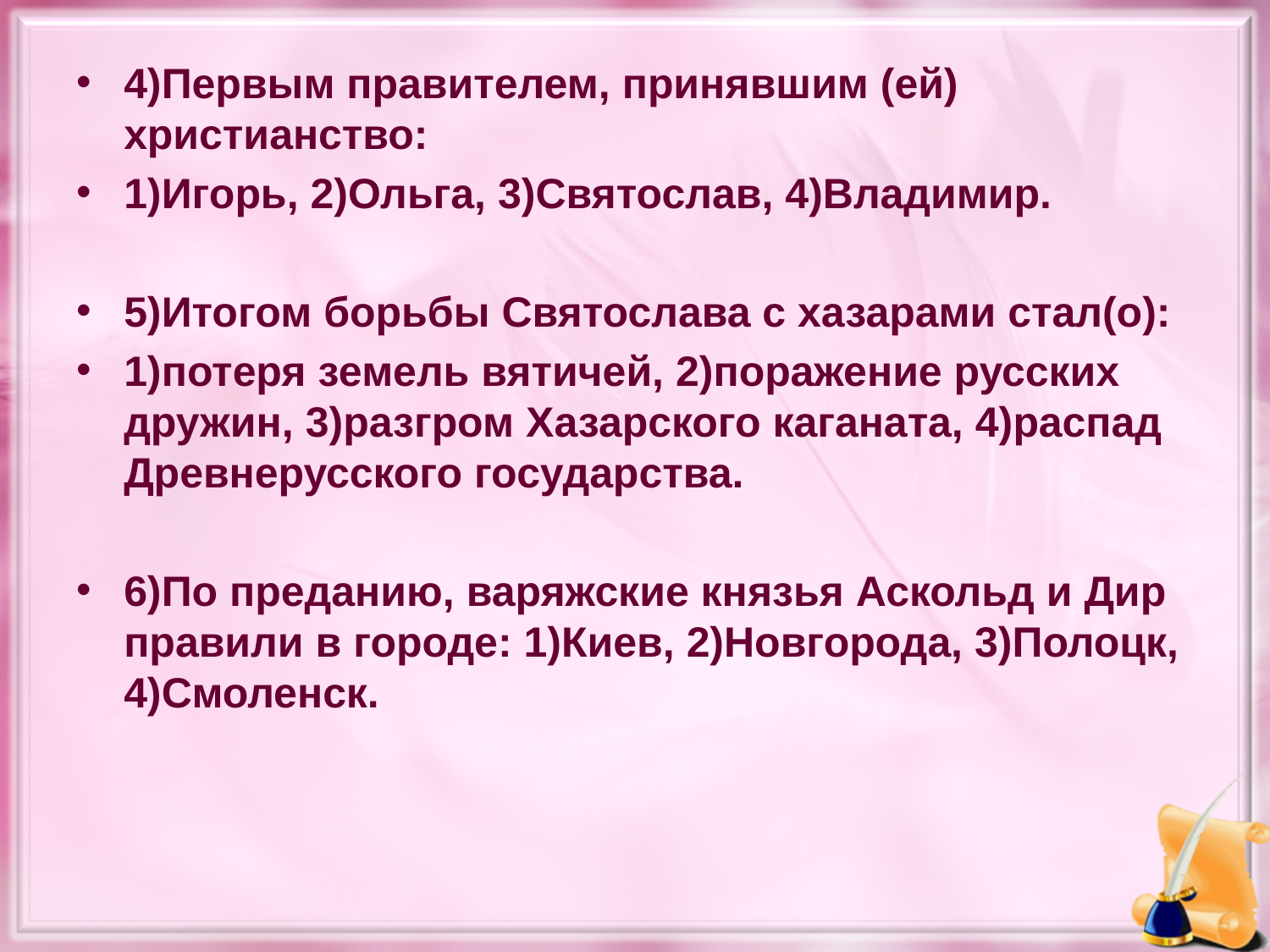

4)Первым правителем, принявшим (ей) христианство:
1)Игорь, 2)Ольга, 3)Святослав, 4)Владимир.

5)Итогом борьбы Святослава с хазарами стал(о):
1)потеря земель вятичей, 2)поражение русских дружин, 3)разгром Хазарского каганата, 4)распад Древнерусского государства.

6)По преданию, варяжские князья Аскольд и Дир правили в городе: 1)Киев, 2)Новгорода, 3)Полоцк, 4)Смоленск.